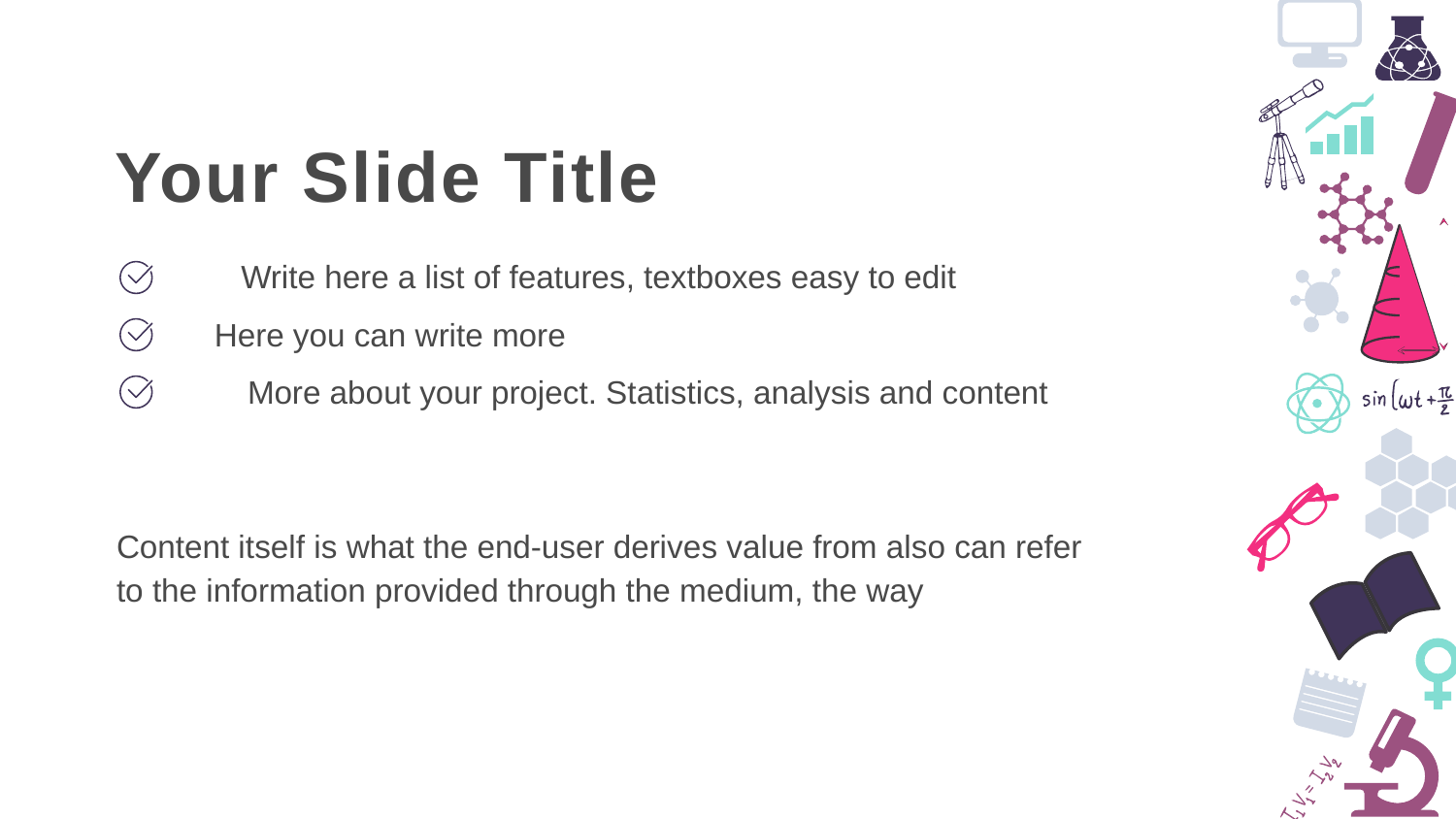

Your Slide Title
Write here a list of features, textboxes easy to edit

Here you can write more

More about your project. Statistics, analysis and content

Content itself is what the end-user derives value from also can refer to the information provided through the medium, the way